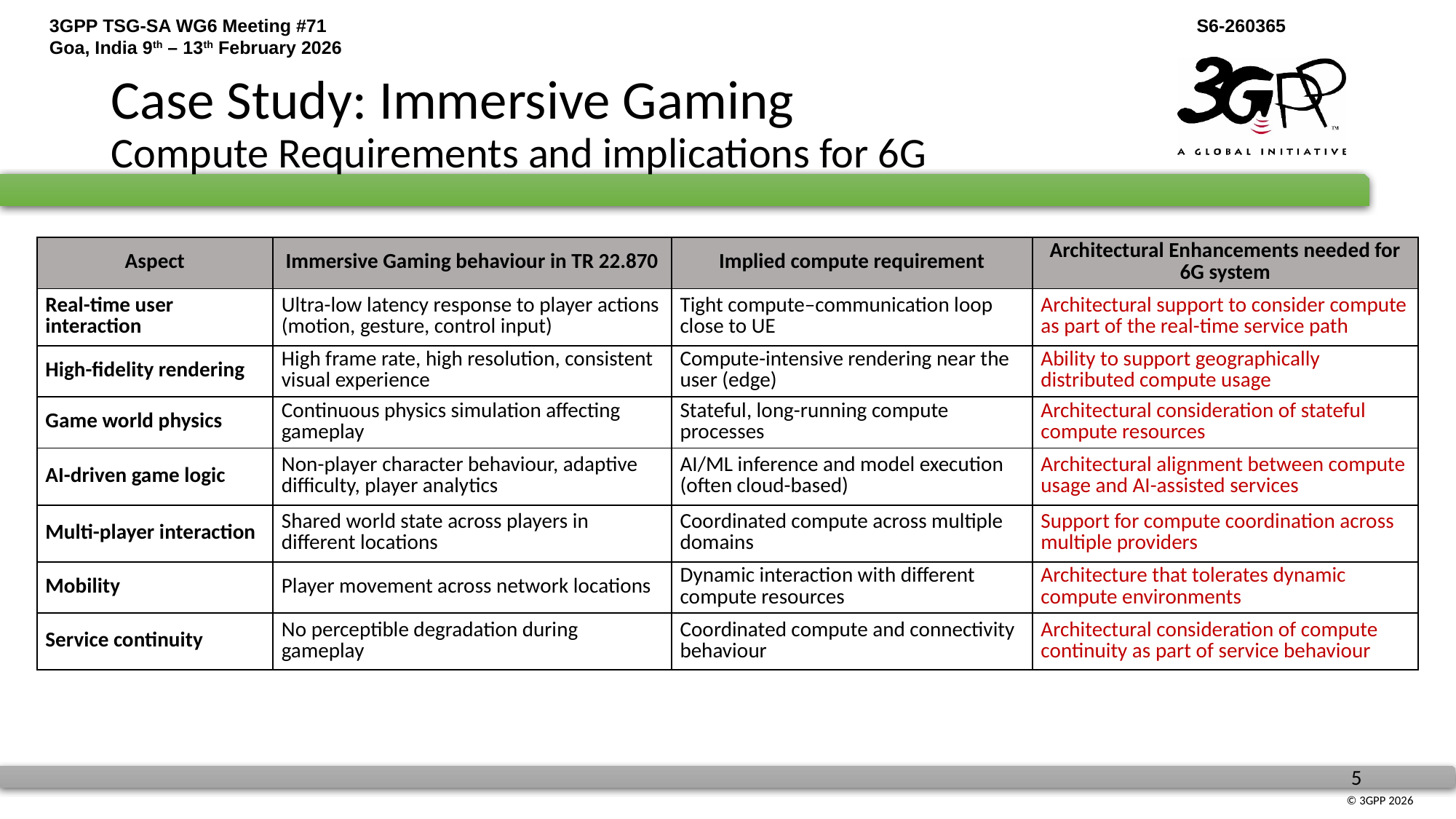

# Case Study: Immersive Gaming Compute Requirements and implications for 6G

| Aspect | Immersive Gaming behaviour in TR 22.870 | Implied compute requirement | Architectural Enhancements needed for 6G system |
| --- | --- | --- | --- |
| Real-time user interaction | Ultra-low latency response to player actions (motion, gesture, control input) | Tight compute–communication loop close to UE | Architectural support to consider compute as part of the real-time service path |
| High-fidelity rendering | High frame rate, high resolution, consistent visual experience | Compute-intensive rendering near the user (edge) | Ability to support geographically distributed compute usage |
| Game world physics | Continuous physics simulation affecting gameplay | Stateful, long-running compute processes | Architectural consideration of stateful compute resources |
| AI-driven game logic | Non-player character behaviour, adaptive difficulty, player analytics | AI/ML inference and model execution (often cloud-based) | Architectural alignment between compute usage and AI-assisted services |
| Multi-player interaction | Shared world state across players in different locations | Coordinated compute across multiple domains | Support for compute coordination across multiple providers |
| Mobility | Player movement across network locations | Dynamic interaction with different compute resources | Architecture that tolerates dynamic compute environments |
| Service continuity | No perceptible degradation during gameplay | Coordinated compute and connectivity behaviour | Architectural consideration of compute continuity as part of service behaviour |